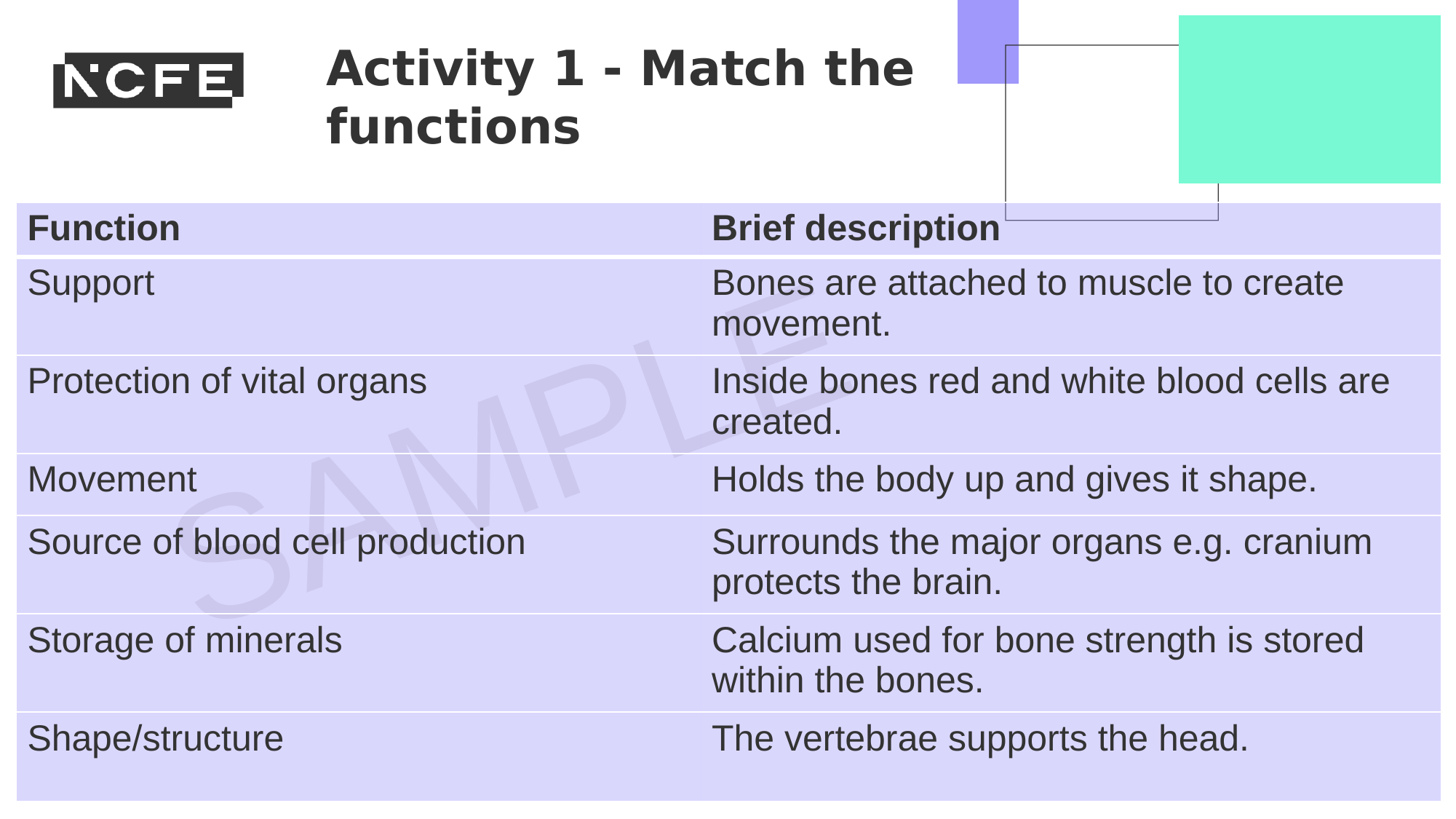

Activity 1 - Match the functions
| Function | Brief description |
| --- | --- |
| Support | Bones are attached to muscle to create movement. |
| Protection of vital organs | Inside bones red and white blood cells are created. |
| Movement | Holds the body up and gives it shape. |
| Source of blood cell production | Surrounds the major organs e.g. cranium protects the brain. |
| Storage of minerals | Calcium used for bone strength is stored within the bones. |
| Shape/structure | The vertebrae supports the head. |